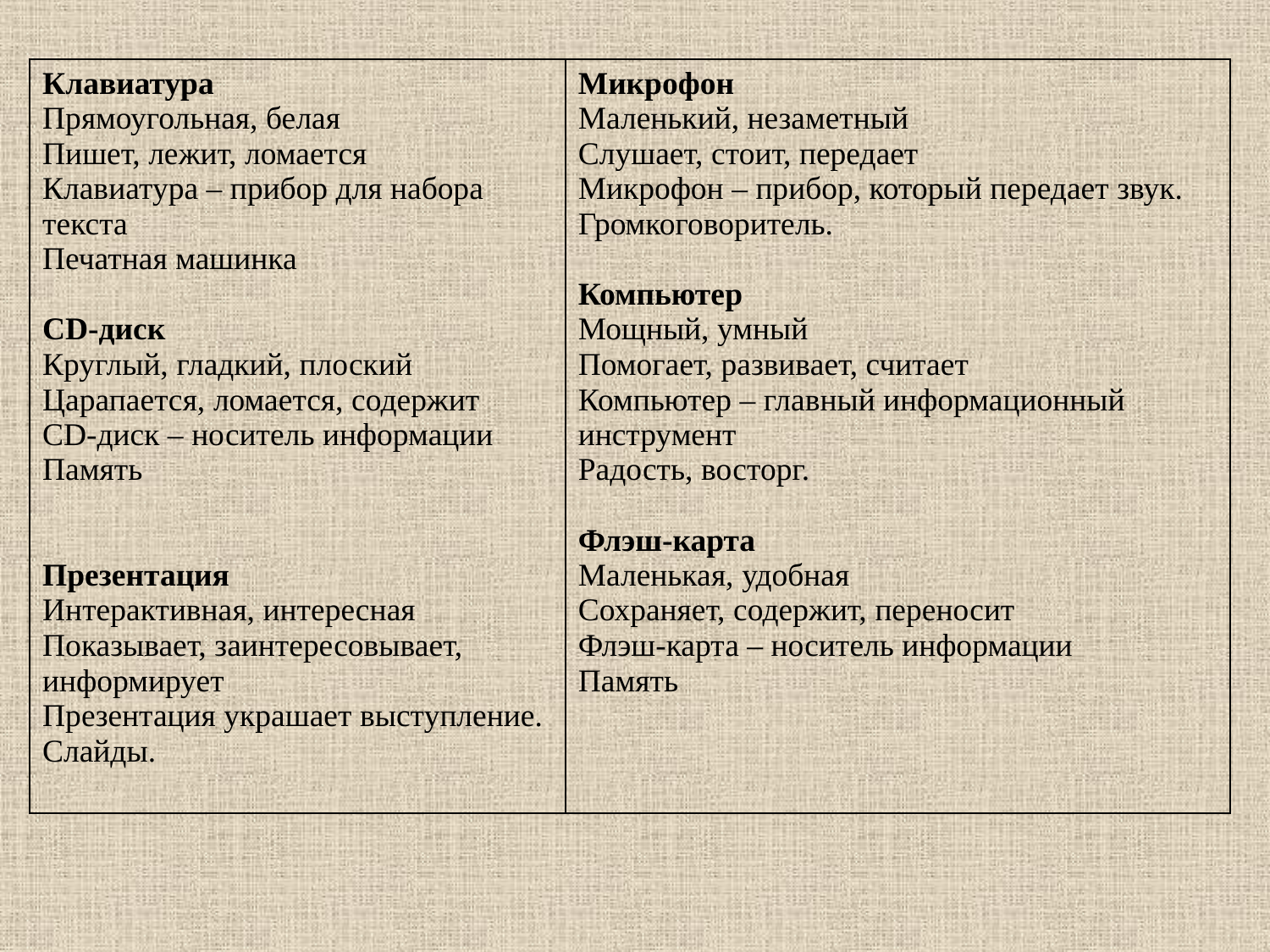

| Клавиатура Прямоугольная, белая Пишет, лежит, ломается Клавиатура – прибор для набора текста Печатная машинка CD-диск Круглый, гладкий, плоский Царапается, ломается, содержит CD-диск – носитель информации Память Презентация Интерактивная, интересная Показывает, заинтересовывает, информирует Презентация украшает выступление. Слайды. | Микрофон Маленький, незаметный Слушает, стоит, передает Микрофон – прибор, который передает звук. Громкоговоритель. Компьютер Мощный, умный Помогает, развивает, считает Компьютер – главный информационный инструмент Радость, восторг. Флэш-карта Маленькая, удобная Сохраняет, содержит, переносит Флэш-карта – носитель информации Память |
| --- | --- |